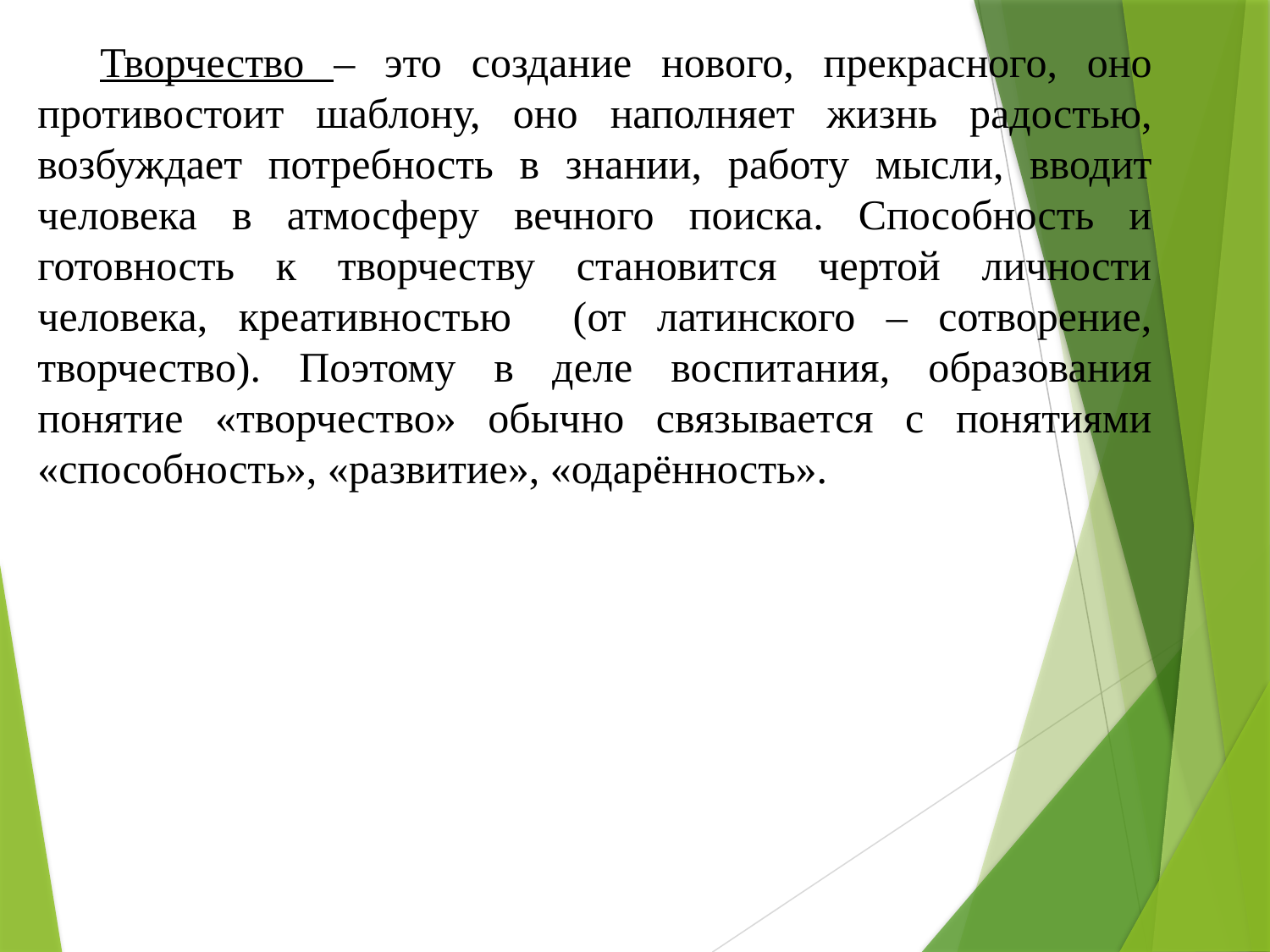

Творчество – это создание нового, прекрасного, оно противостоит шаблону, оно наполняет жизнь радостью, возбуждает потребность в знании, работу мысли, вводит человека в атмосферу вечного поиска. Способность и готовность к творчеству становится чертой личности человека, креативностью  (от латинского – сотворение, творчество). Поэтому в деле воспитания, образования понятие «творчество» обычно связывается с понятиями «способность», «развитие», «одарённость».